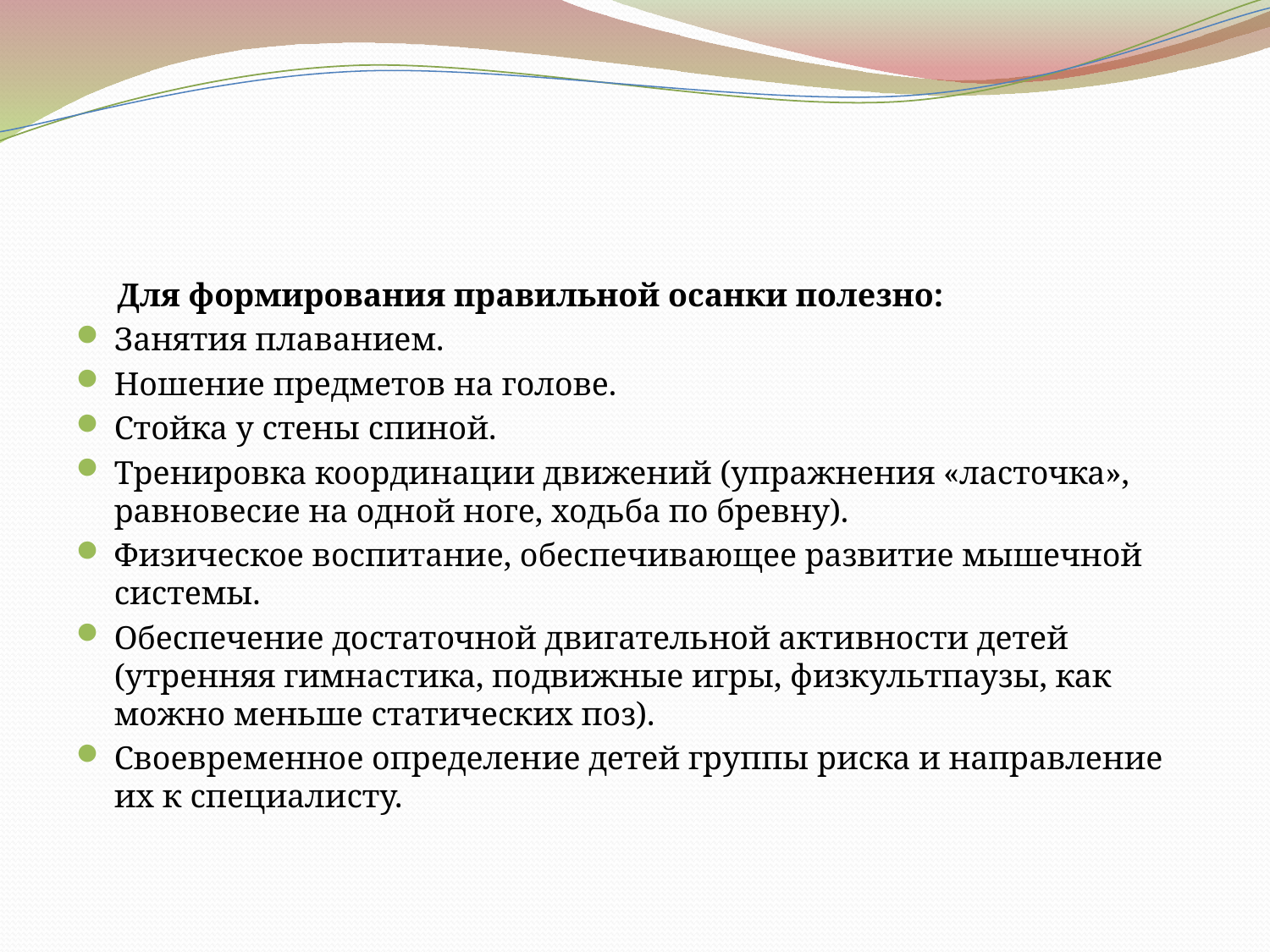

#
     Для формирования правильной осанки полезно:
Занятия плаванием.
Ношение предметов на голове.
Стойка у стены спиной.
Тренировка координации движений (упражнения «ласточка», равновесие на одной ноге, ходьба по бревну).
Физическое воспитание, обеспечивающее развитие мышечной системы.
Обеспечение достаточной двигательной активности детей (утренняя гимнастика, подвижные игры, физкультпаузы, как можно меньше статических поз).
Своевременное определение детей группы риска и направление их к специалисту.